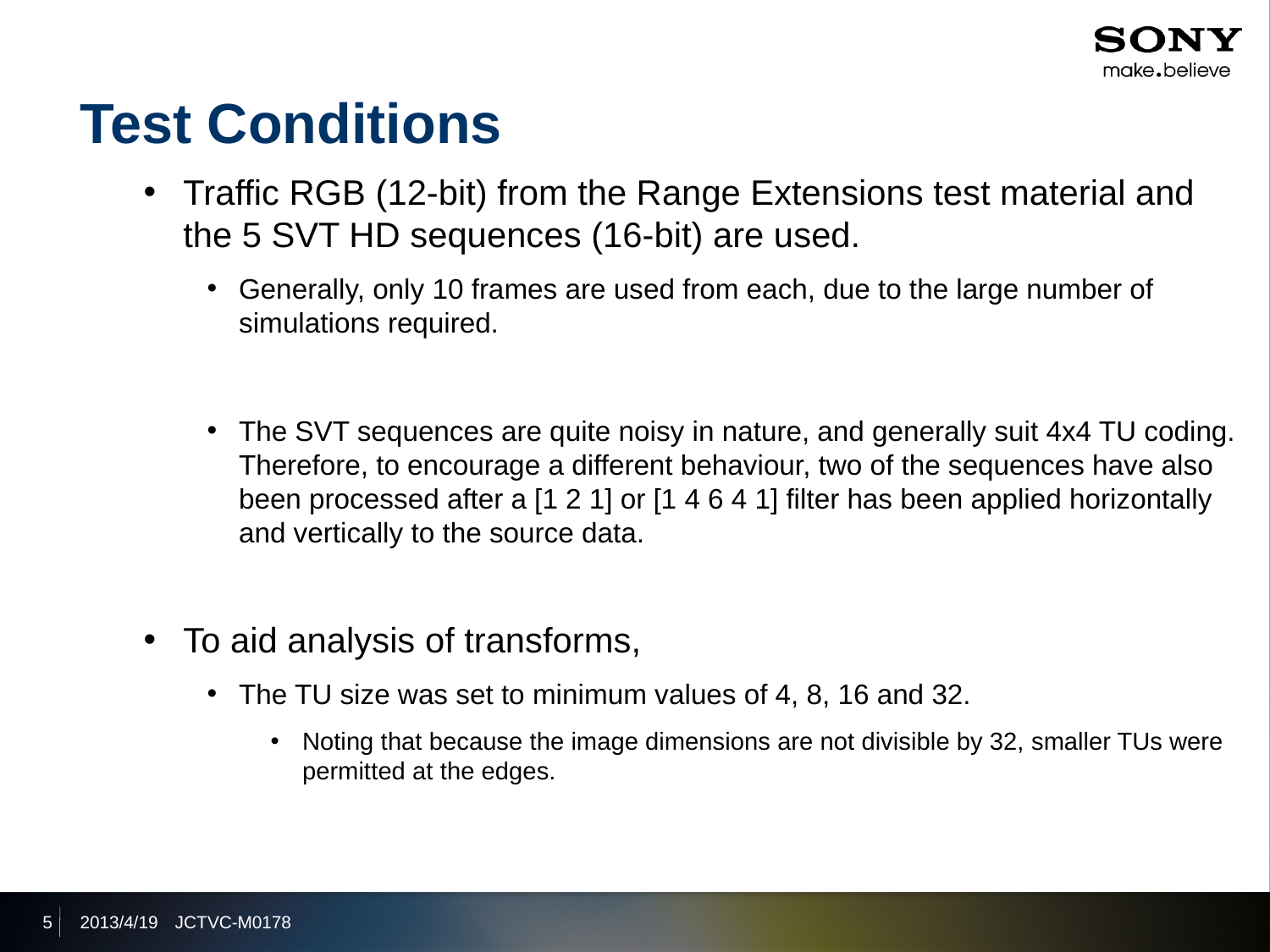

# Test Conditions
Traffic RGB (12-bit) from the Range Extensions test material and the 5 SVT HD sequences (16-bit) are used.
Generally, only 10 frames are used from each, due to the large number of simulations required.

The SVT sequences are quite noisy in nature, and generally suit 4x4 TU coding. Therefore, to encourage a different behaviour, two of the sequences have also been processed after a [1 2 1] or [1 4 6 4 1] filter has been applied horizontally and vertically to the source data.

To aid analysis of transforms,
The TU size was set to minimum values of 4, 8, 16 and 32.
Noting that because the image dimensions are not divisible by 32, smaller TUs were permitted at the edges.
5
2013/4/19
JCTVC-M0178